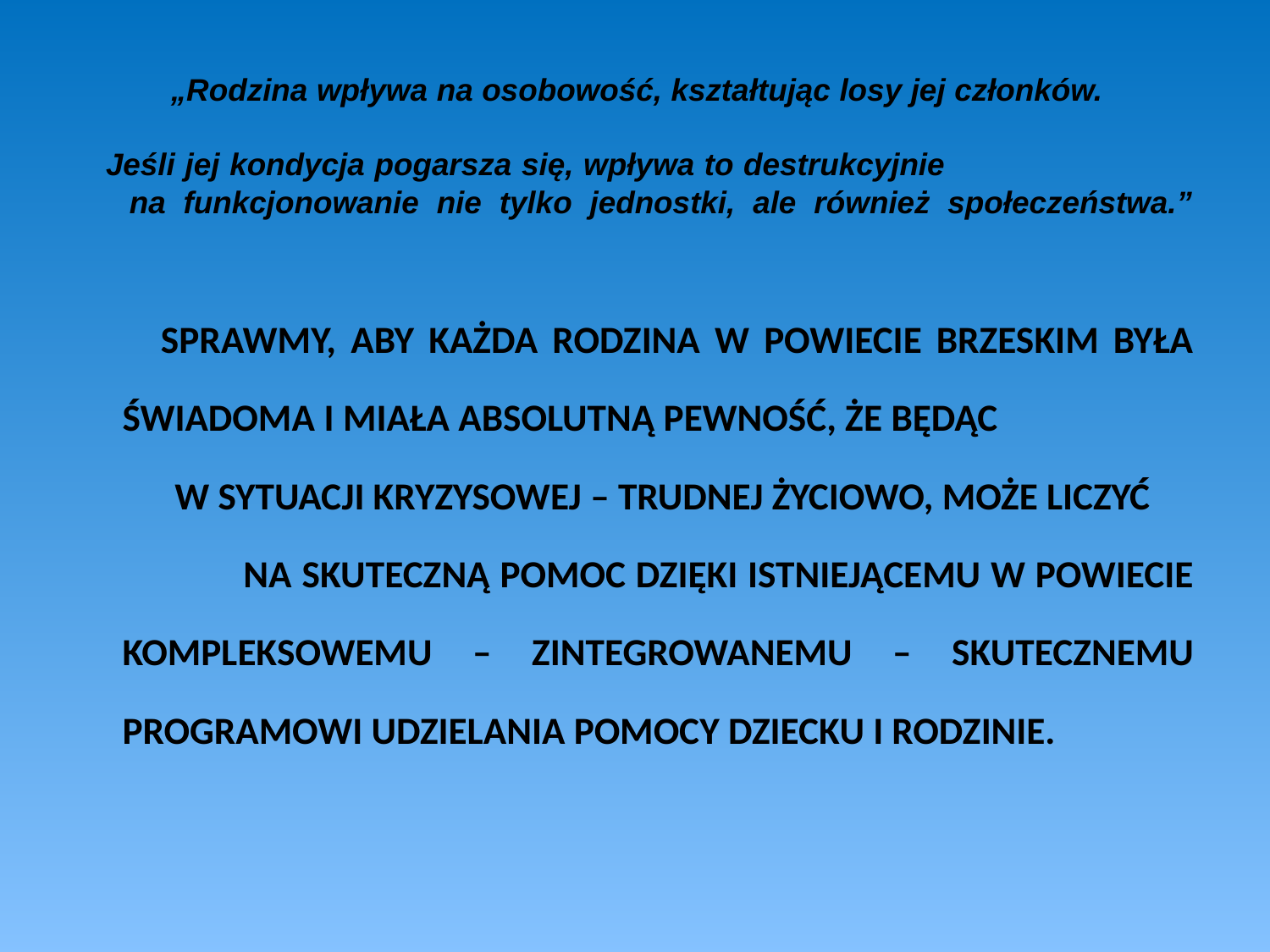

# „Rodzina wpływa na osobowość, kształtując losy jej członków. Jeśli jej kondycja pogarsza się, wpływa to destrukcyjnie na funkcjonowanie nie tylko jednostki, ale również społeczeństwa.”
    		 SPRAWMY, ABY KAŻDA RODZINA W POWIECIE BRZESKIM BYŁA ŚWIADOMA I MIAŁA ABSOLUTNĄ PEWNOŚĆ, ŻE BĘDĄC                             W SYTUACJI KRYZYSOWEJ – TRUDNEJ ŻYCIOWO, MOŻE LICZYĆ                  NA SKUTECZNĄ POMOC DZIĘKI ISTNIEJĄCEMU W POWIECIE KOMPLEKSOWEMU – ZINTEGROWANEMU – SKUTECZNEMU PROGRAMOWI UDZIELANIA POMOCY DZIECKU I RODZINIE.